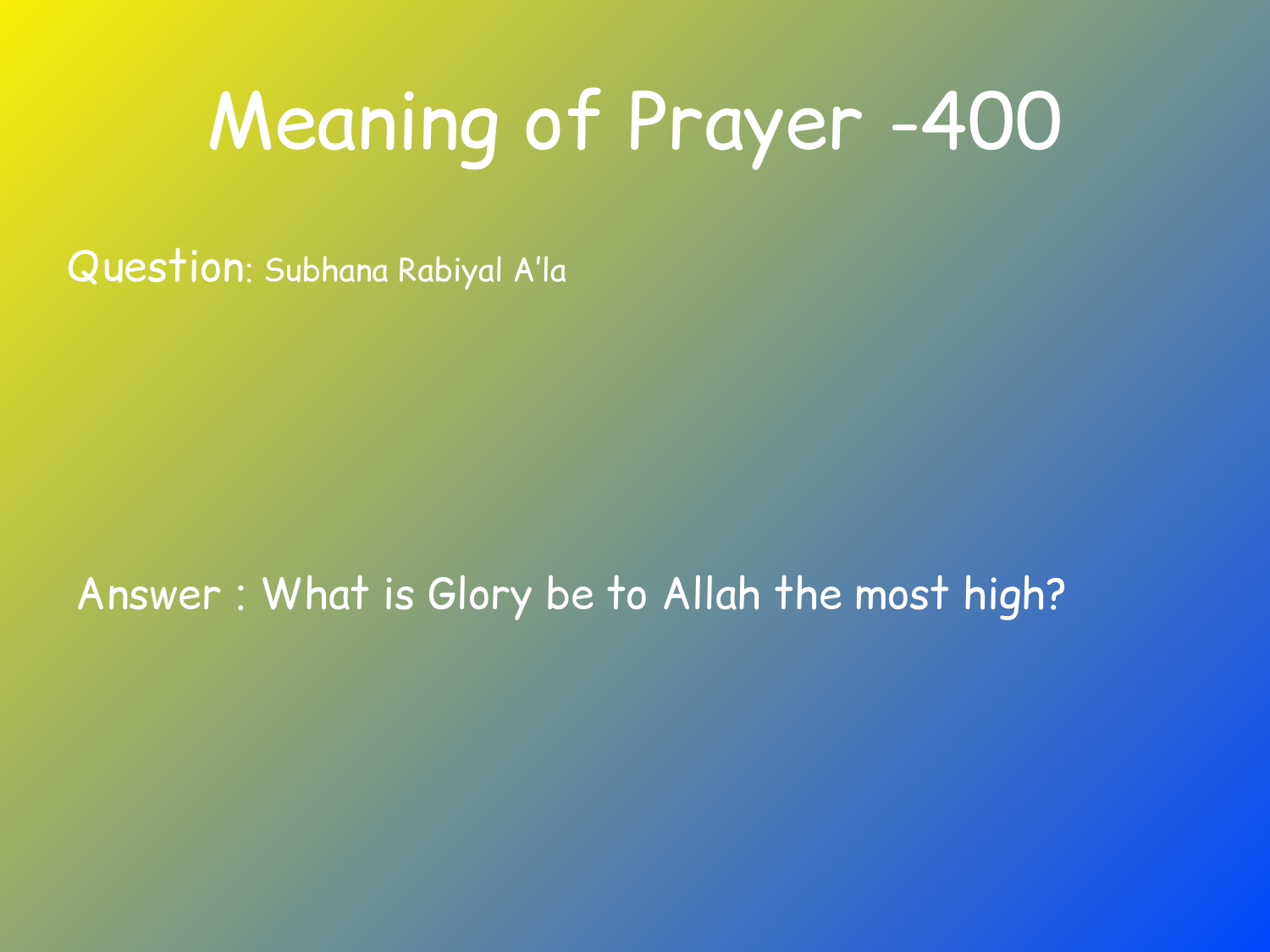

# Meaning of Prayer -400
Question: Subhana Rabiyal A’la

Answer : What is Glory be to Allah the most high?